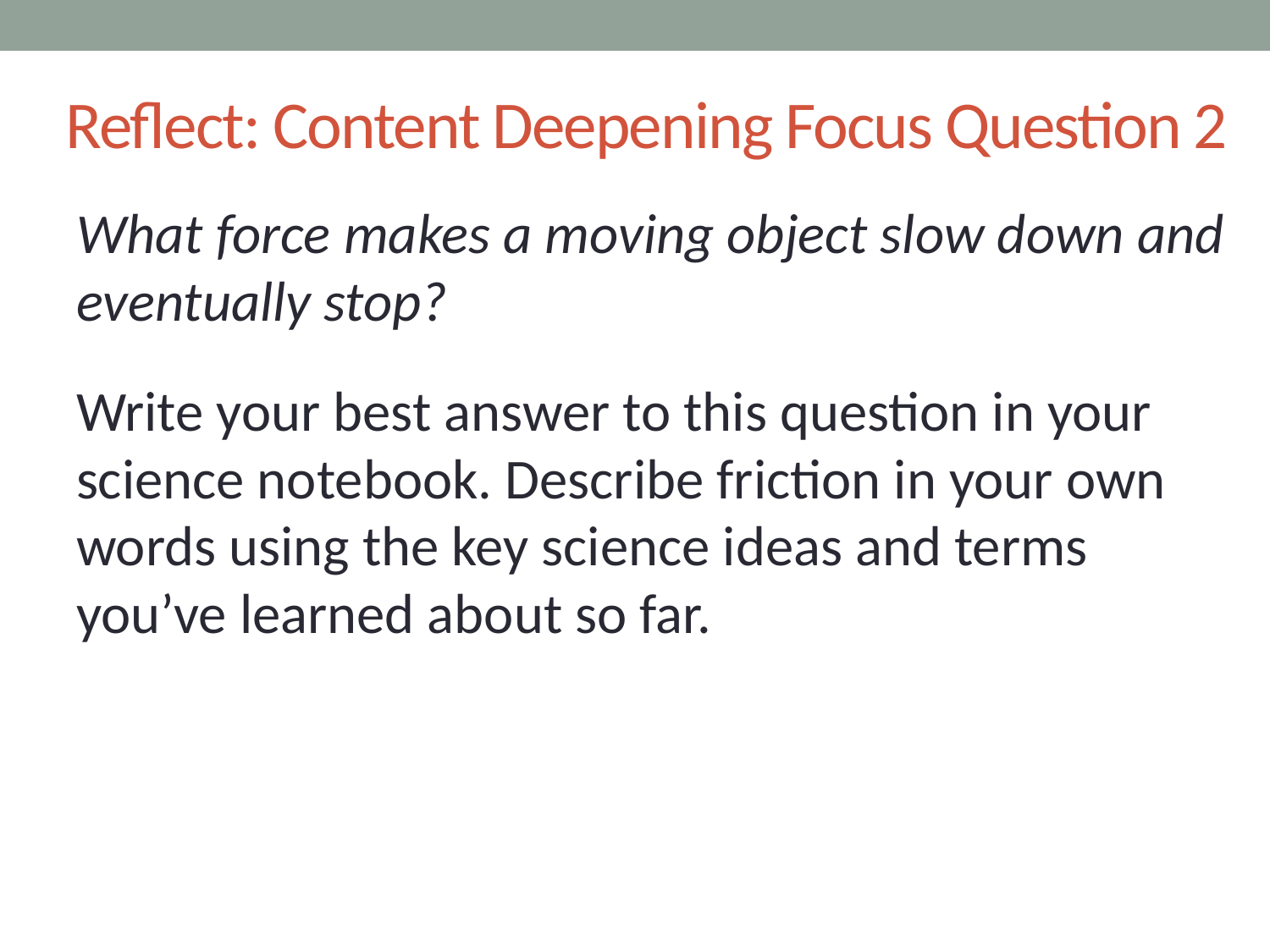

# Reflect: Content Deepening Focus Question 2
What force makes a moving object slow down and eventually stop?
Write your best answer to this question in your science notebook. Describe friction in your own words using the key science ideas and terms you’ve learned about so far.